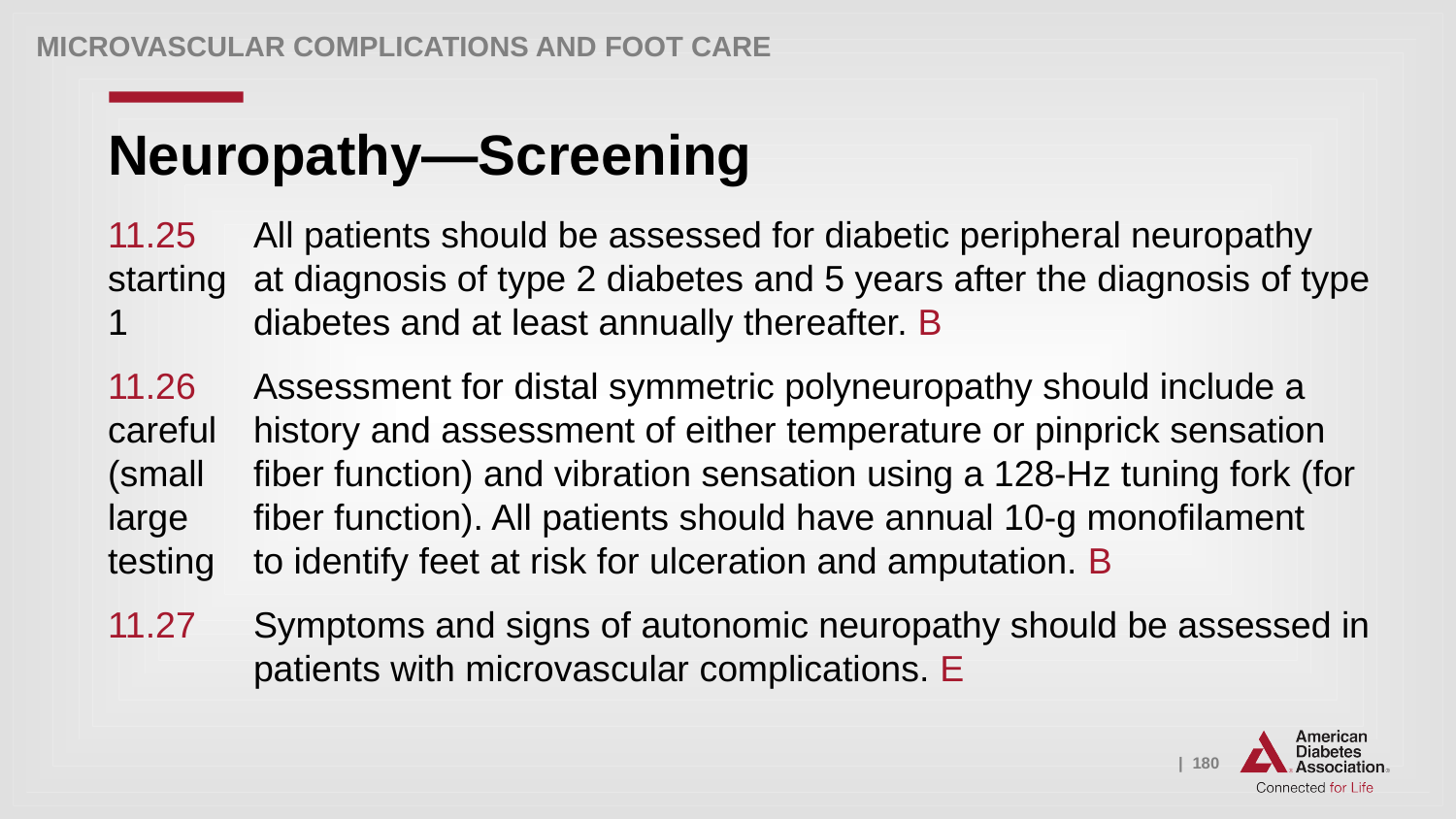

Microvascular Complications and Foot Care
# Neuropathy—Screening
11.25 	All patients should be assessed for diabetic peripheral neuropathy starting 	at diagnosis of type 2 diabetes and 5 years after the diagnosis of type 1 	diabetes and at least annually thereafter. B
11.26 	Assessment for distal symmetric polyneuropathy should include a careful 	history and assessment of either temperature or pinprick sensation (small 	fiber function) and vibration sensation using a 128-Hz tuning fork (for large 	fiber function). All patients should have annual 10-g monofilament testing 	to identify feet at risk for ulceration and amputation. B
11.27 	Symptoms and signs of autonomic neuropathy should be assessed in 	patients with microvascular complications. E